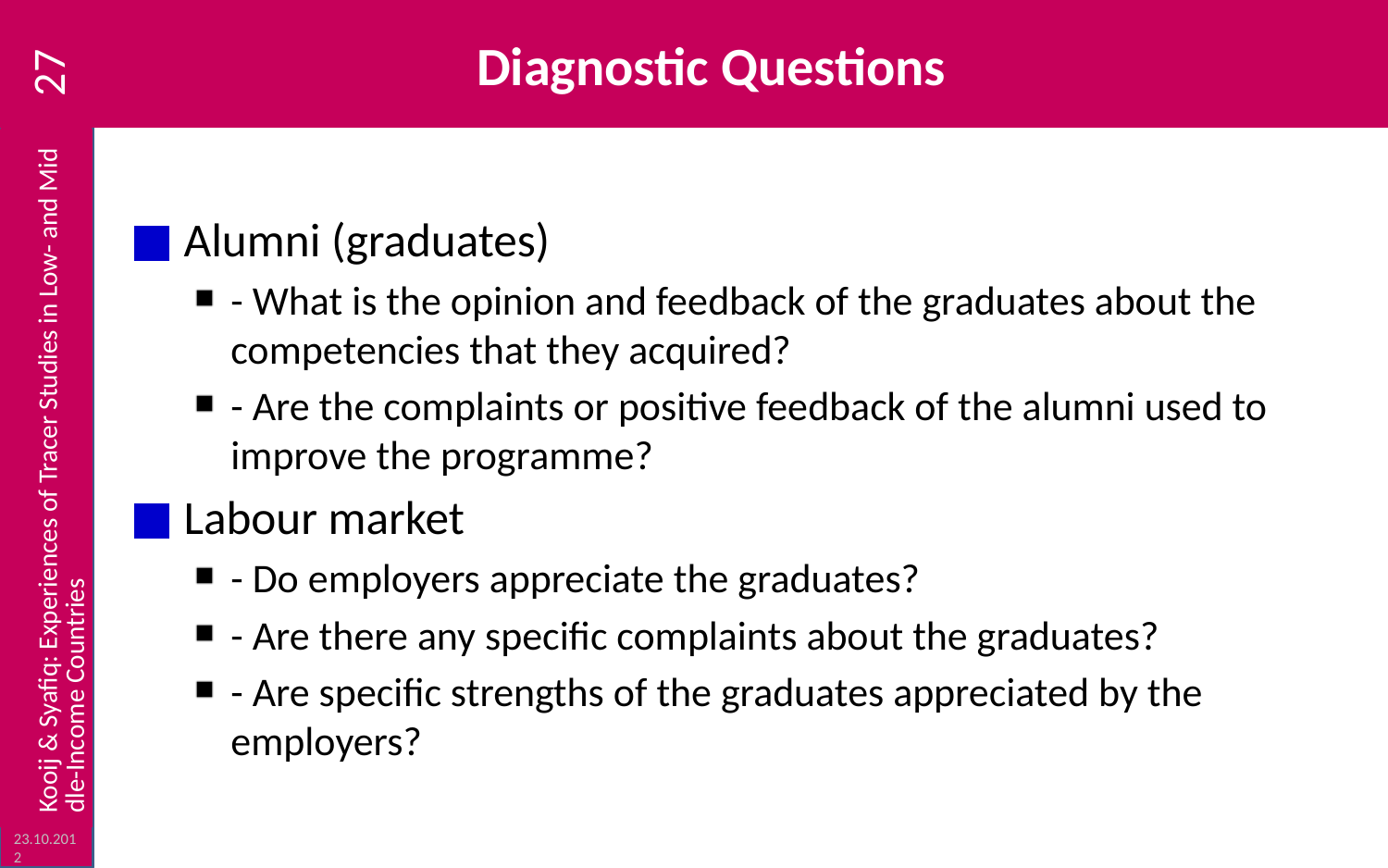

# Diagnostic Questions
27
 Alumni (graduates)
- What is the opinion and feedback of the graduates about the competencies that they acquired?
- Are the complaints or positive feedback of the alumni used to improve the programme?
 Labour market
- Do employers appreciate the graduates?
- Are there any specific complaints about the graduates?
- Are specific strengths of the graduates appreciated by the employers?
Kooij & Syafiq: Experiences of Tracer Studies in Low- and Middle-Income Countries
23.10.2012